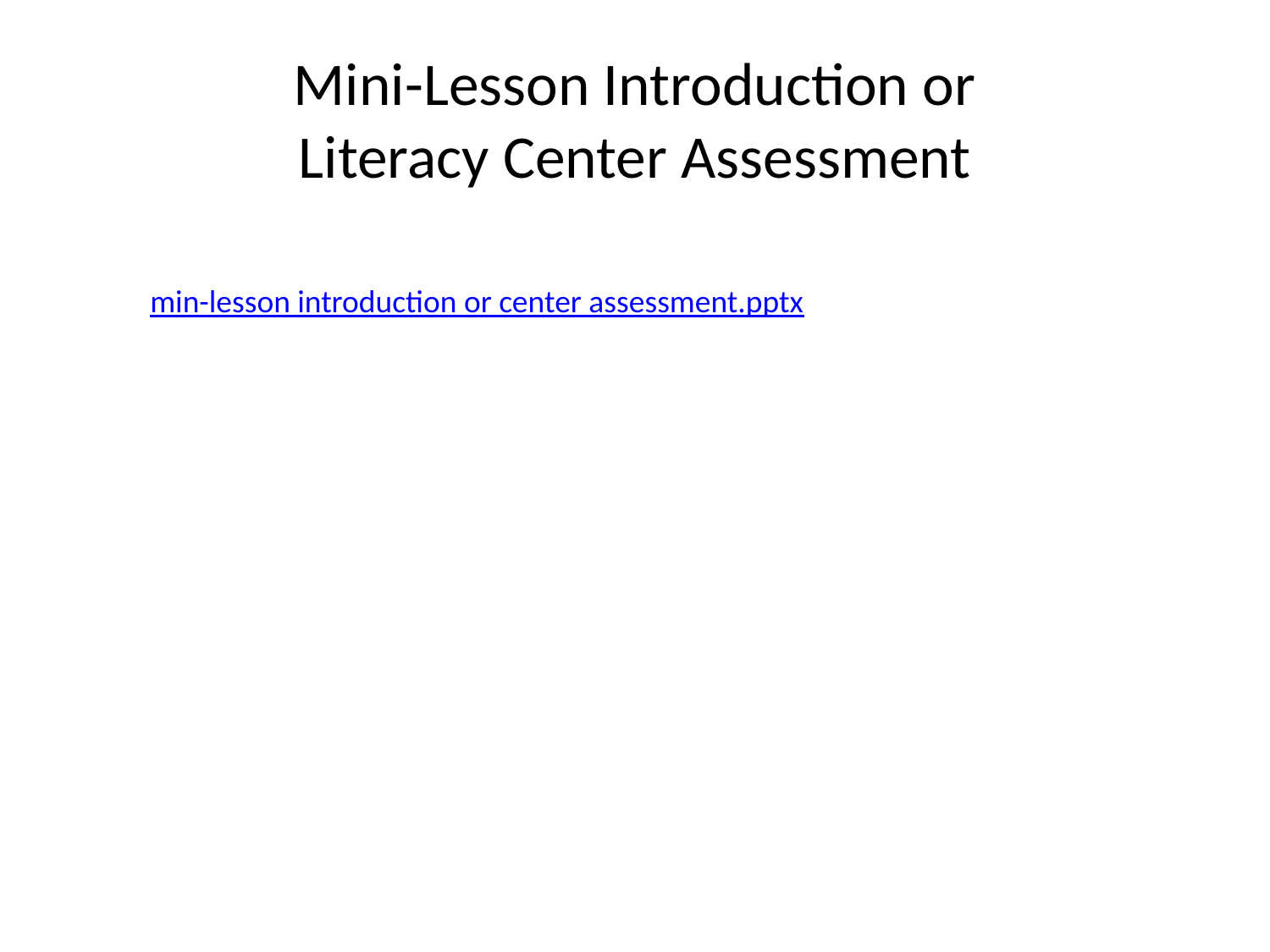

# Mini-Lesson Introduction or Literacy Center Assessment
min-lesson introduction or center assessment.pptx